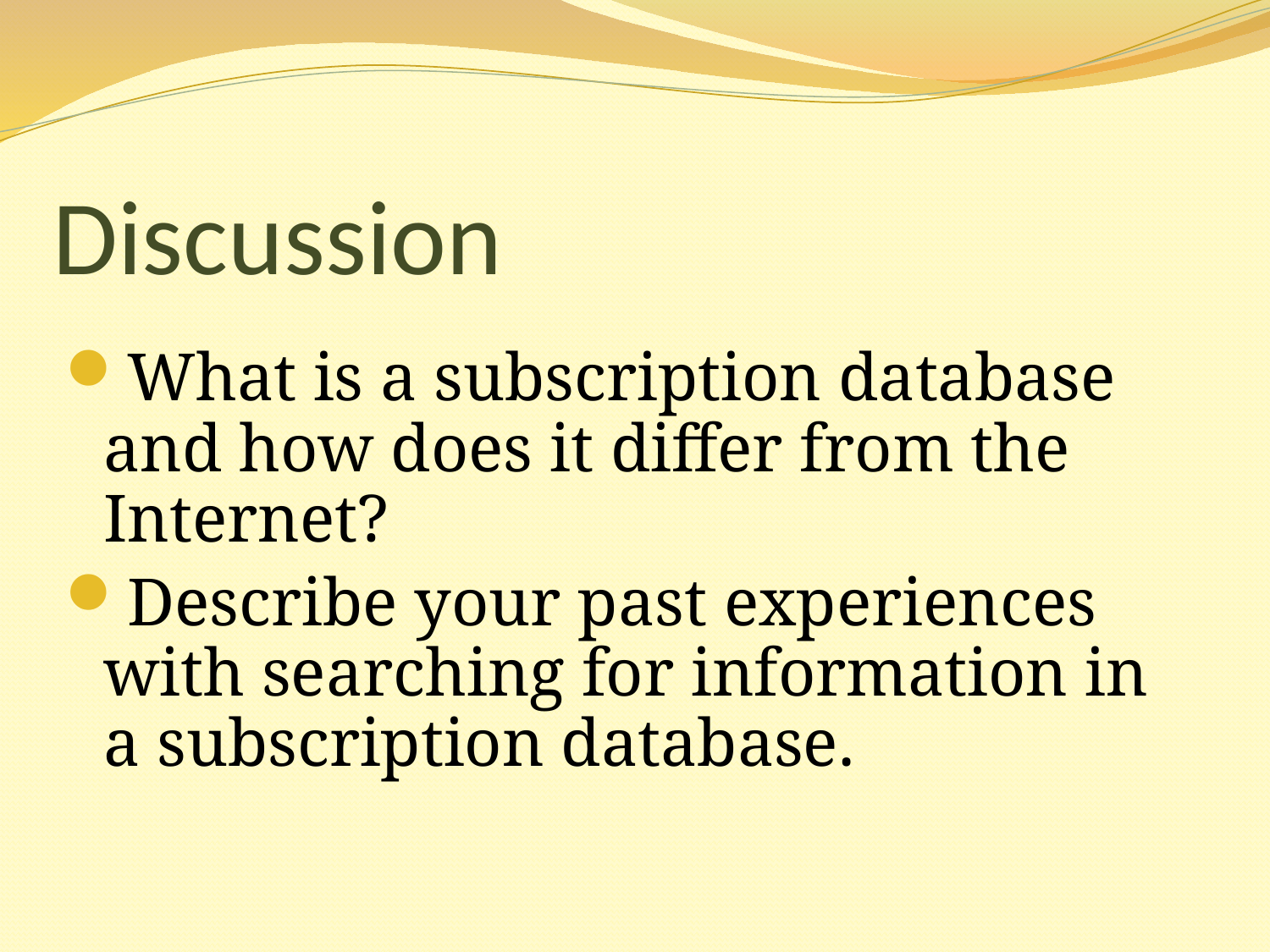

Discussion
What is a subscription database and how does it differ from the Internet?
Describe your past experiences with searching for information in a subscription database.